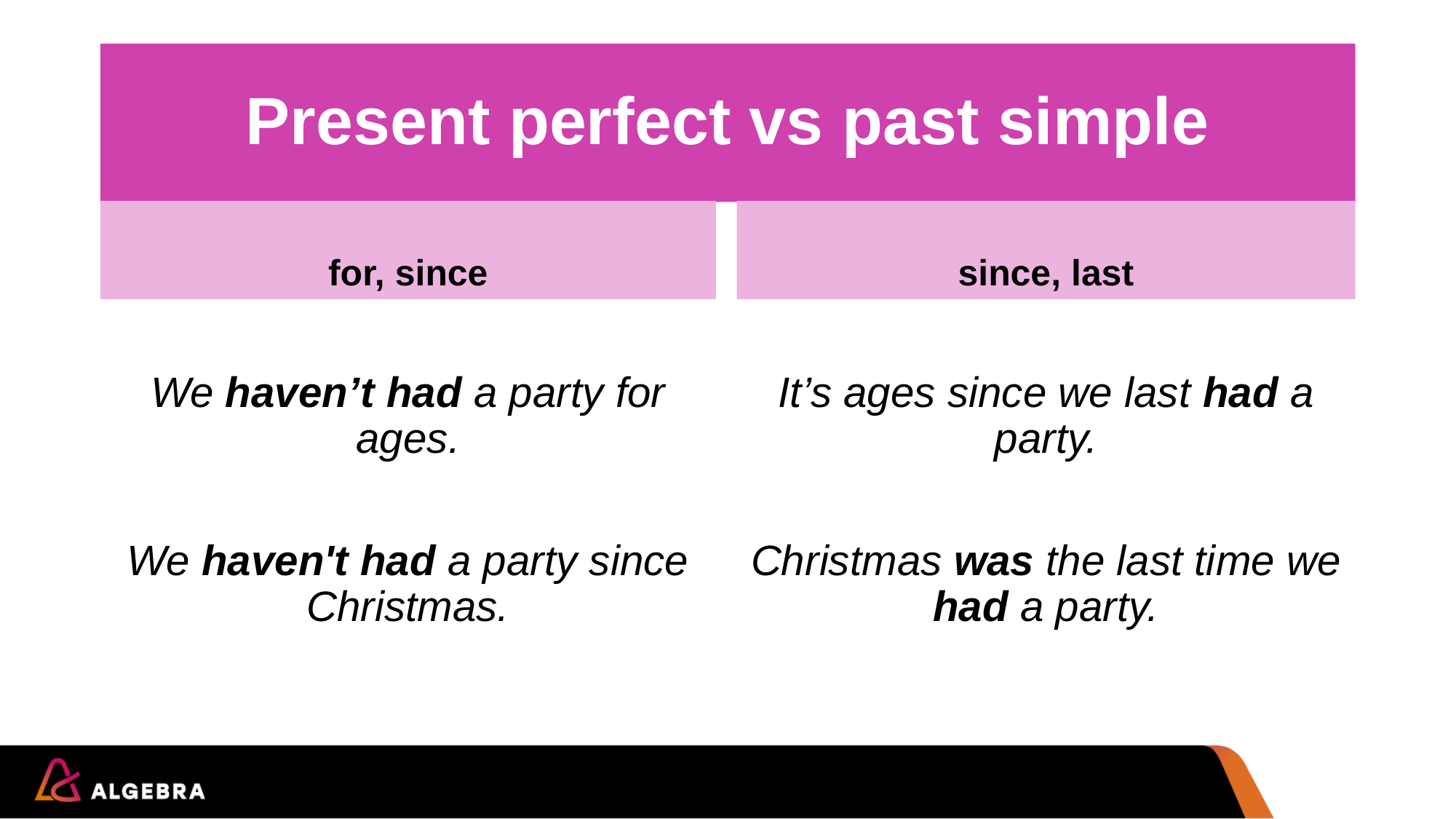

# Present perfect vs past simple
for, since
since, last

We haven’t had a party for ages.

We haven't had a party since Christmas.

It’s ages since we last had a party.

Christmas was the last time we had a party.